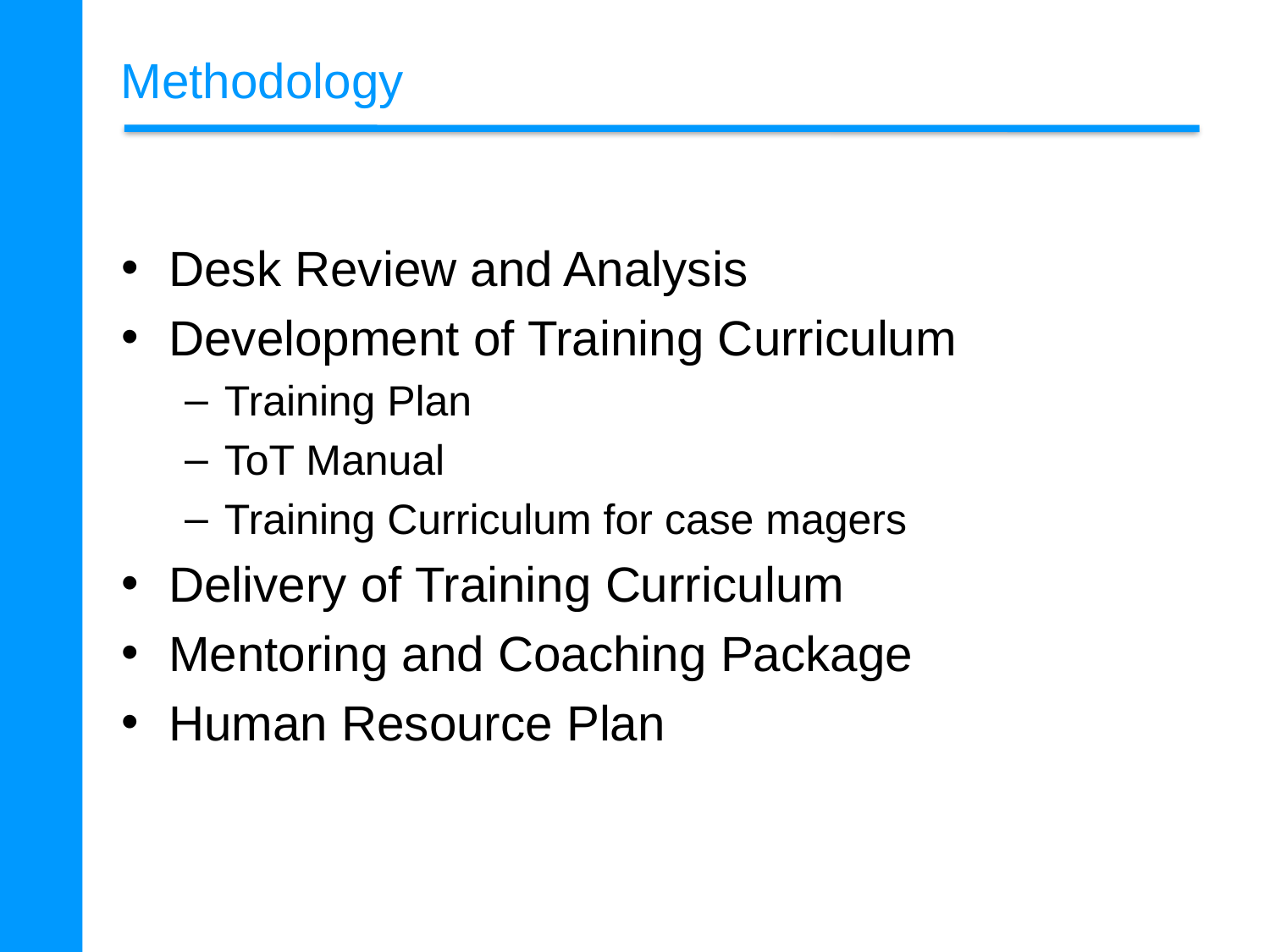

# Methodology
Desk Review and Analysis
Development of Training Curriculum
Training Plan
ToT Manual
Training Curriculum for case magers
Delivery of Training Curriculum
Mentoring and Coaching Package
Human Resource Plan